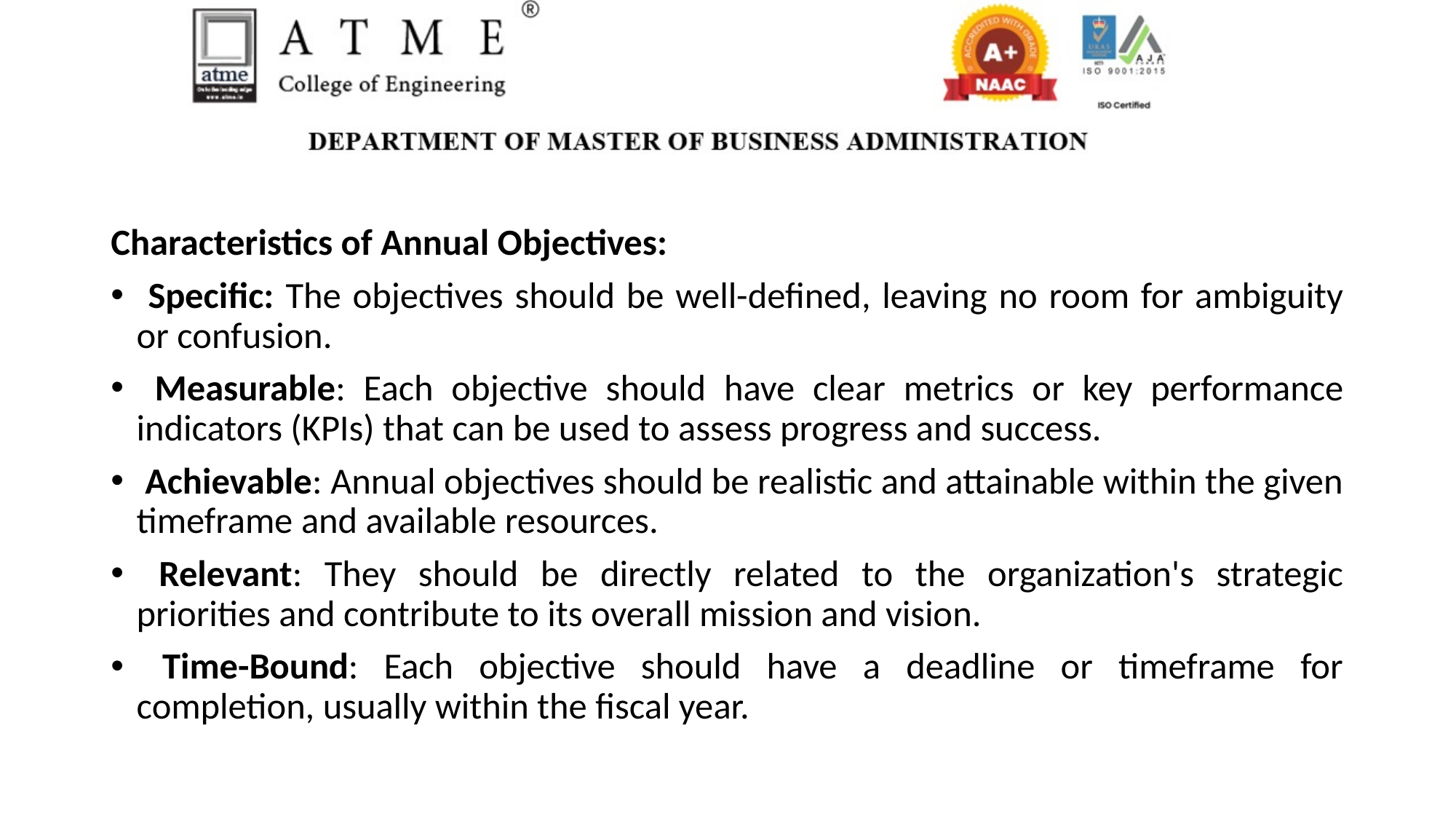

Characteristics of Annual Objectives:
 Specific: The objectives should be well-defined, leaving no room for ambiguity or confusion.
 Measurable: Each objective should have clear metrics or key performance indicators (KPIs) that can be used to assess progress and success.
 Achievable: Annual objectives should be realistic and attainable within the given timeframe and available resources.
 Relevant: They should be directly related to the organization's strategic priorities and contribute to its overall mission and vision.
 Time-Bound: Each objective should have a deadline or timeframe for completion, usually within the fiscal year.